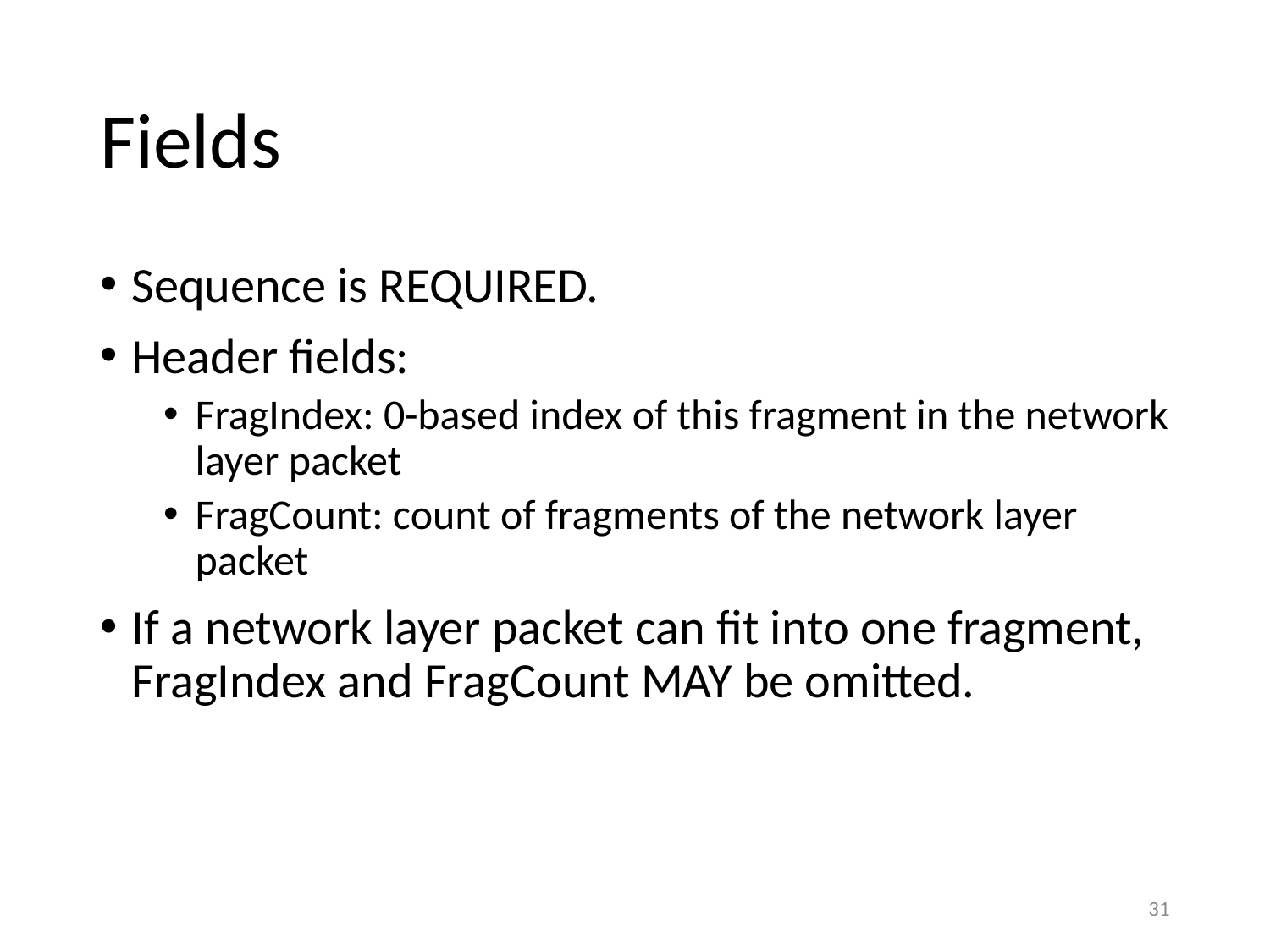

# Fields
Sequence is REQUIRED.
Header fields:
FragIndex: 0-based index of this fragment in the network layer packet
FragCount: count of fragments of the network layer packet
If a network layer packet can fit into one fragment, FragIndex and FragCount MAY be omitted.
31